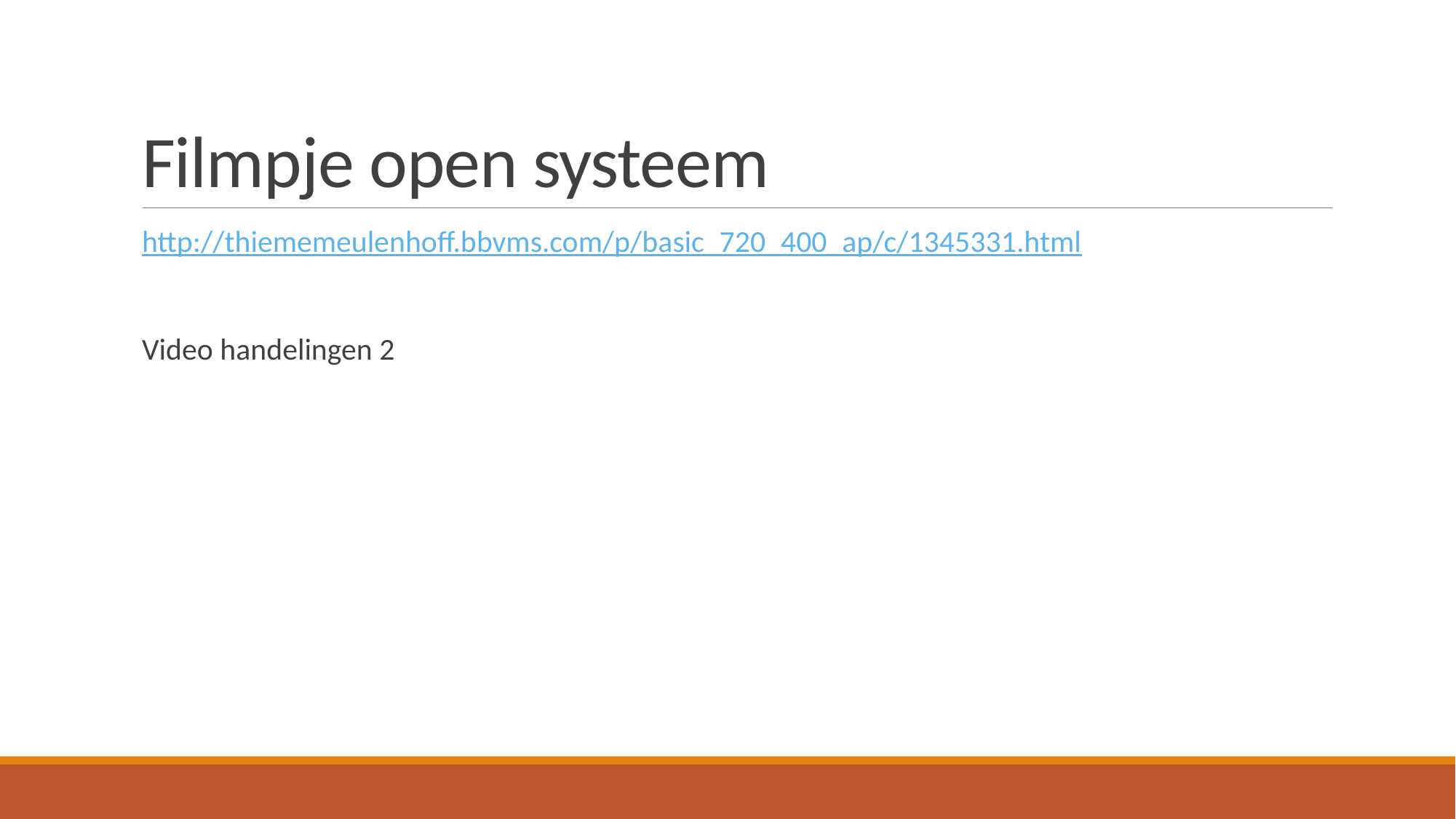

# Filmpje open systeem
http://thiememeulenhoff.bbvms.com/p/basic_720_400_ap/c/1345331.html

Video handelingen 2